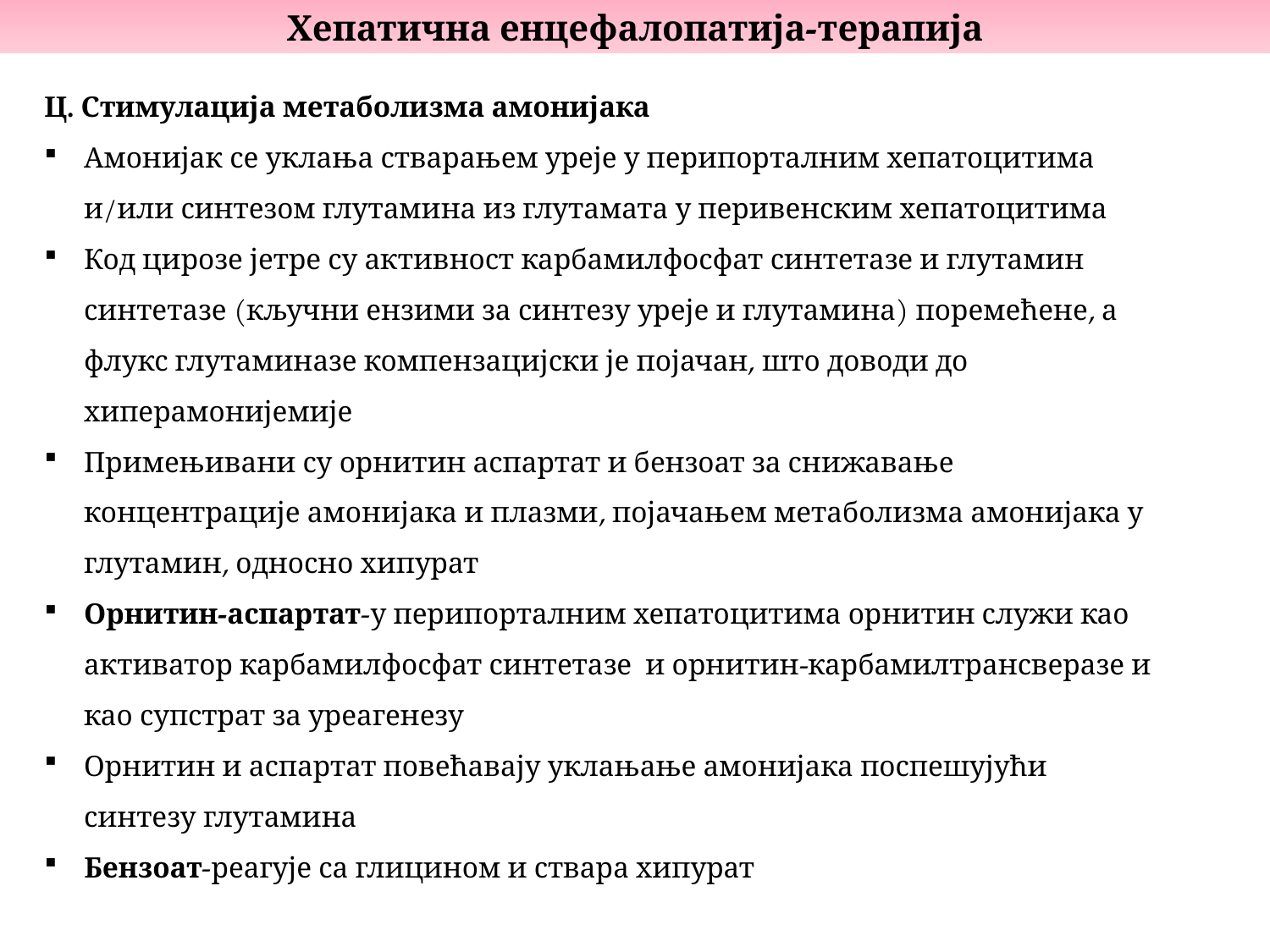

Хепатична енцефалопатија-терапија

Ц. Стимулација метаболизма амонијака
Амонијак се уклања стварањем уреје у перипорталним хепатоцитима и/или синтезом глутамина из глутамата у перивенским хепатоцитима
Код цирозе јетре су активност карбамилфосфат синтетазе и глутамин синтетазе (кључни ензими за синтезу уреје и глутамина) поремећене, а флукс глутаминазе компензацијски је појачан, што доводи до хиперамонијемије
Примењивани су орнитин аспартат и бензоат за снижавање концентрације амонијака и плазми, појачањем метаболизма амонијака у глутамин, односно хипурат
Орнитин-аспартат-у перипорталним хепатоцитима орнитин служи као активатор карбамилфосфат синтетазе  и орнитин-карбамилтрансверазе и као супстрат за уреагенезу
Орнитин и аспартат повећавају уклањање амонијака поспешујући синтезу глутамина
Бензоат-реагује са глицином и ствара хипурат